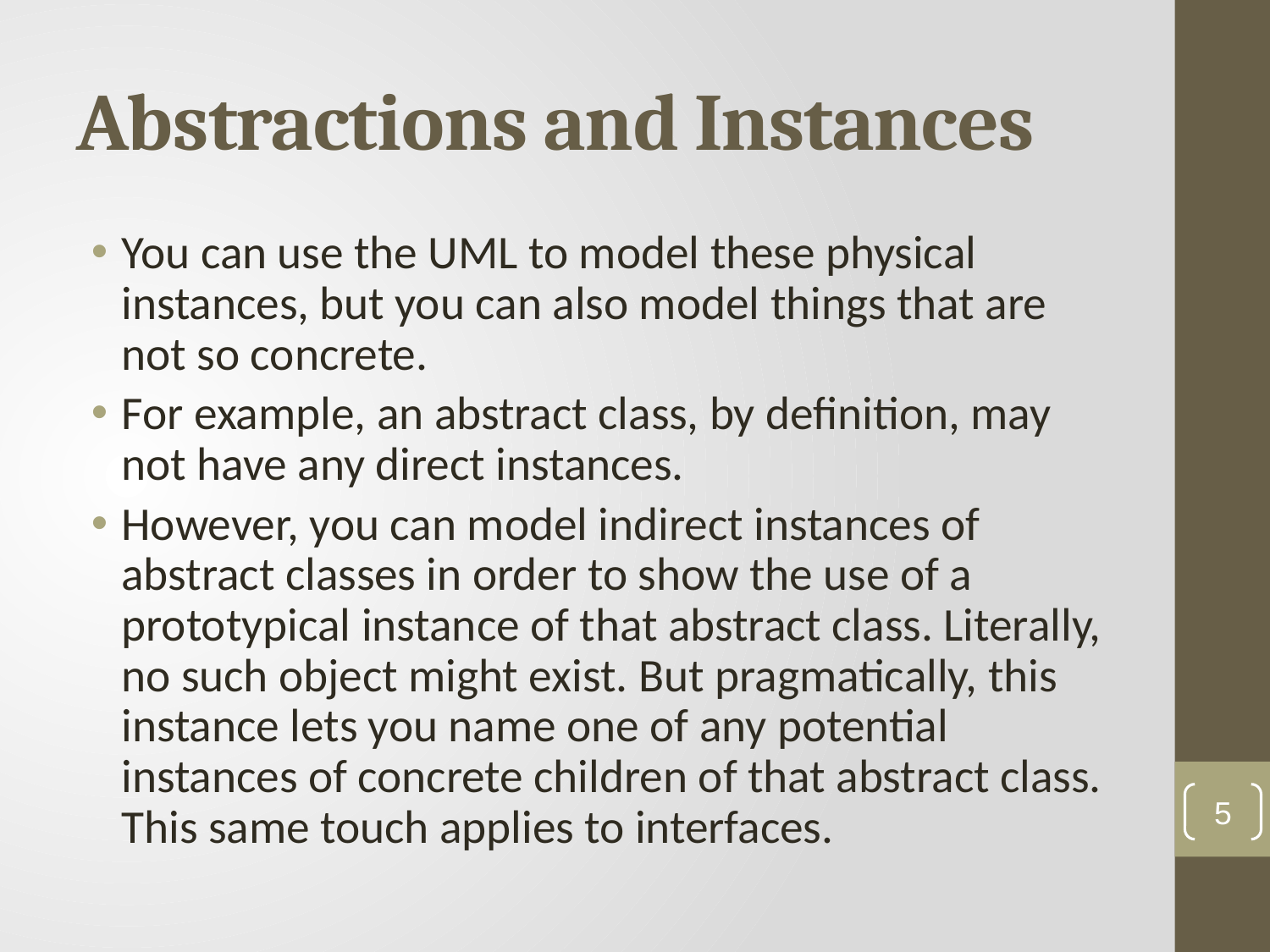

# Abstractions and Instances
You can use the UML to model these physical instances, but you can also model things that are not so concrete.
For example, an abstract class, by definition, may not have any direct instances.
However, you can model indirect instances of abstract classes in order to show the use of a prototypical instance of that abstract class. Literally, no such object might exist. But pragmatically, this instance lets you name one of any potential instances of concrete children of that abstract class. This same touch applies to interfaces.
5